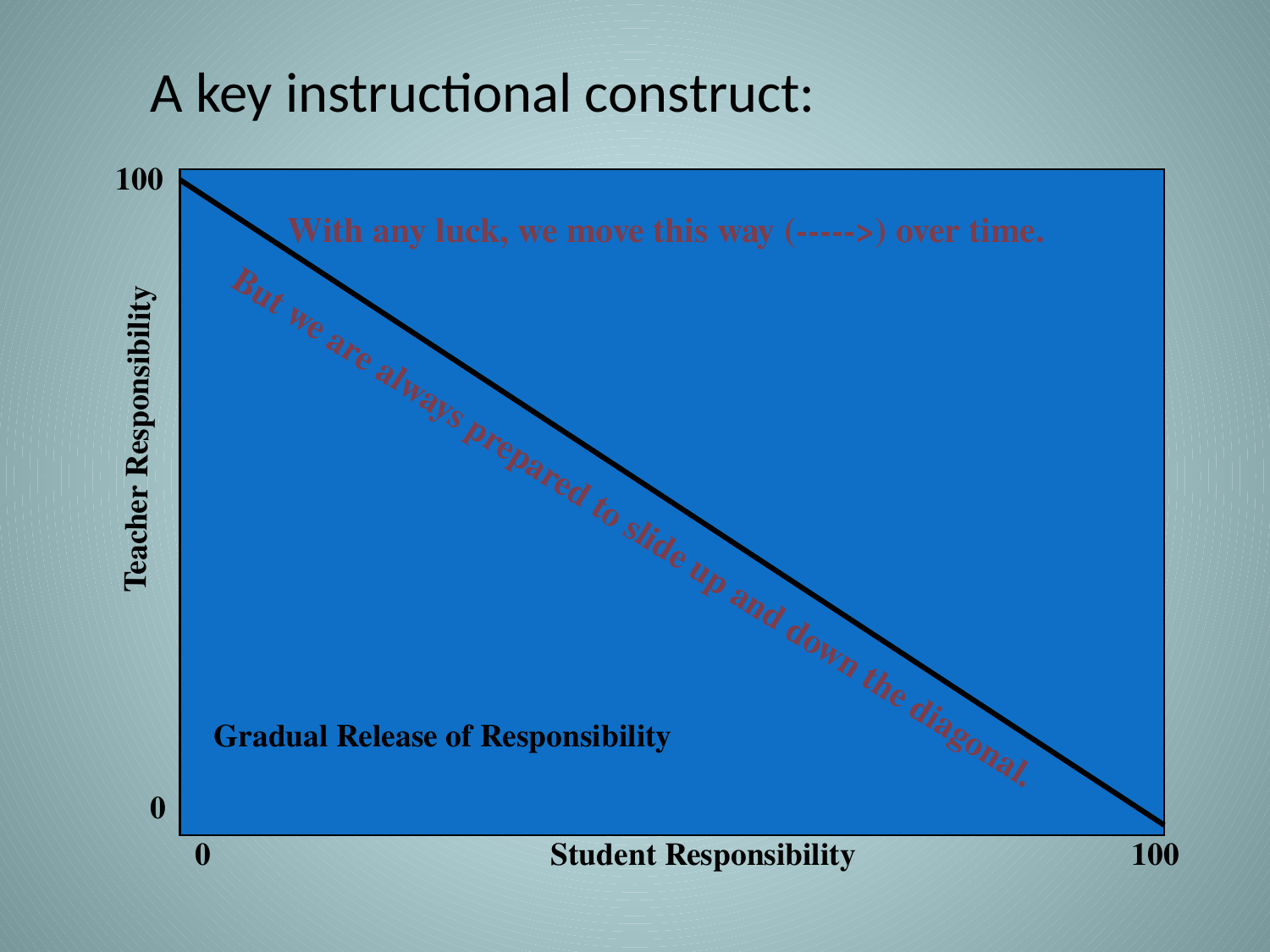

# A key instructional construct:
100

With any luck, we move this way (----->) over time.
Teacher Responsibility
But we are always prepared to slide up and down the diagonal.
Gradual Release of Responsibility
0
0
Student Responsibility
100